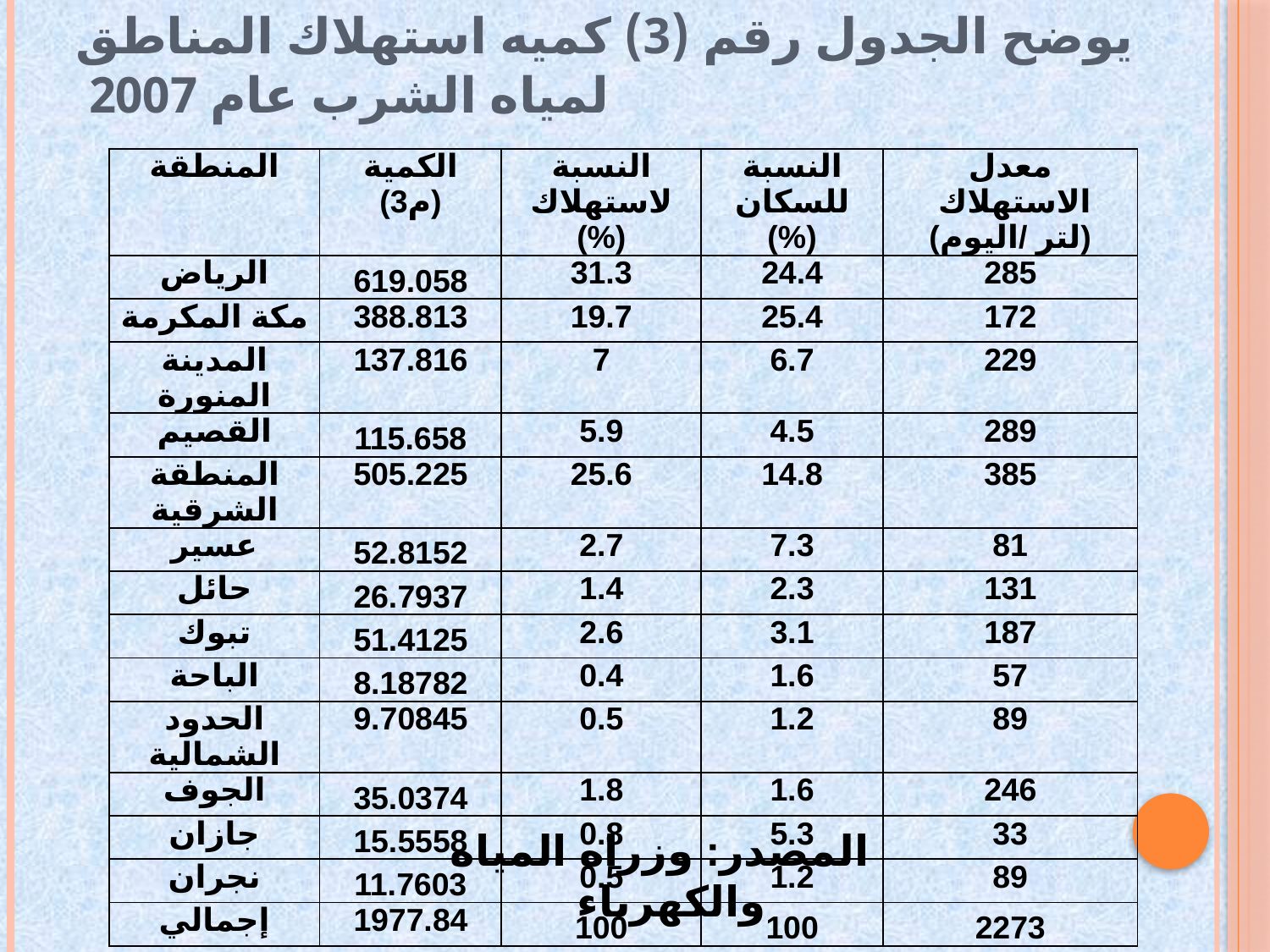

# يوضح الجدول رقم (3) كميه استهلاك المناطق لمياه الشرب عام 2007
| المنطقة | الكمية (م3) | النسبة لاستهلاك (%) | النسبة للسكان (%) | معدل الاستهلاك (لتر /اليوم) |
| --- | --- | --- | --- | --- |
| الرياض | 619.058 | 31.3 | 24.4 | 285 |
| مكة المكرمة | 388.813 | 19.7 | 25.4 | 172 |
| المدينة المنورة | 137.816 | 7 | 6.7 | 229 |
| القصيم | 115.658 | 5.9 | 4.5 | 289 |
| المنطقة الشرقية | 505.225 | 25.6 | 14.8 | 385 |
| عسير | 52.8152 | 2.7 | 7.3 | 81 |
| حائل | 26.7937 | 1.4 | 2.3 | 131 |
| تبوك | 51.4125 | 2.6 | 3.1 | 187 |
| الباحة | 8.18782 | 0.4 | 1.6 | 57 |
| الحدود الشمالية | 9.70845 | 0.5 | 1.2 | 89 |
| الجوف | 35.0374 | 1.8 | 1.6 | 246 |
| جازان | 15.5558 | 0.8 | 5.3 | 33 |
| نجران | 11.7603 | 0.5 | 1.2 | 89 |
| إجمالي | 1977.84 | 100 | 100 | 2273 |
المصدر: وزراه المياه والكهرباء